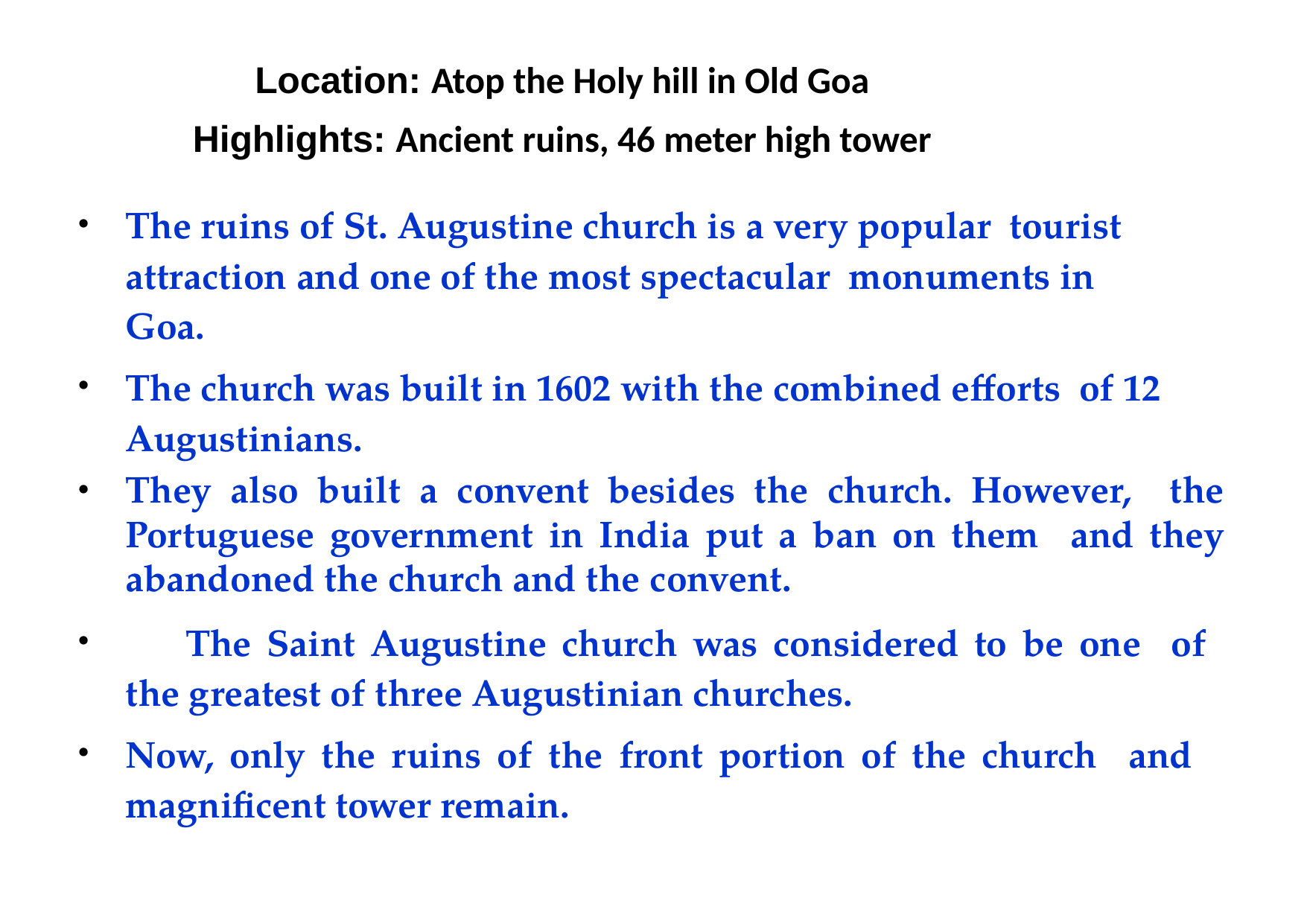

# Location: Atop the Holy hill in Old Goa
Highlights: Ancient ruins, 46 meter high tower
The ruins of St. Augustine church is a very popular  tourist attraction and one of the most spectacular  monuments in Goa.
The church was built in 1602 with the combined efforts  of 12 Augustinians.
They also built a convent besides the church. However,  the Portuguese government in India put a ban on them  and they abandoned the church and the convent.
	The Saint Augustine church was considered to be one  of the greatest of three Augustinian churches.
Now, only the ruins of the front portion of the church  and magnificent tower remain.